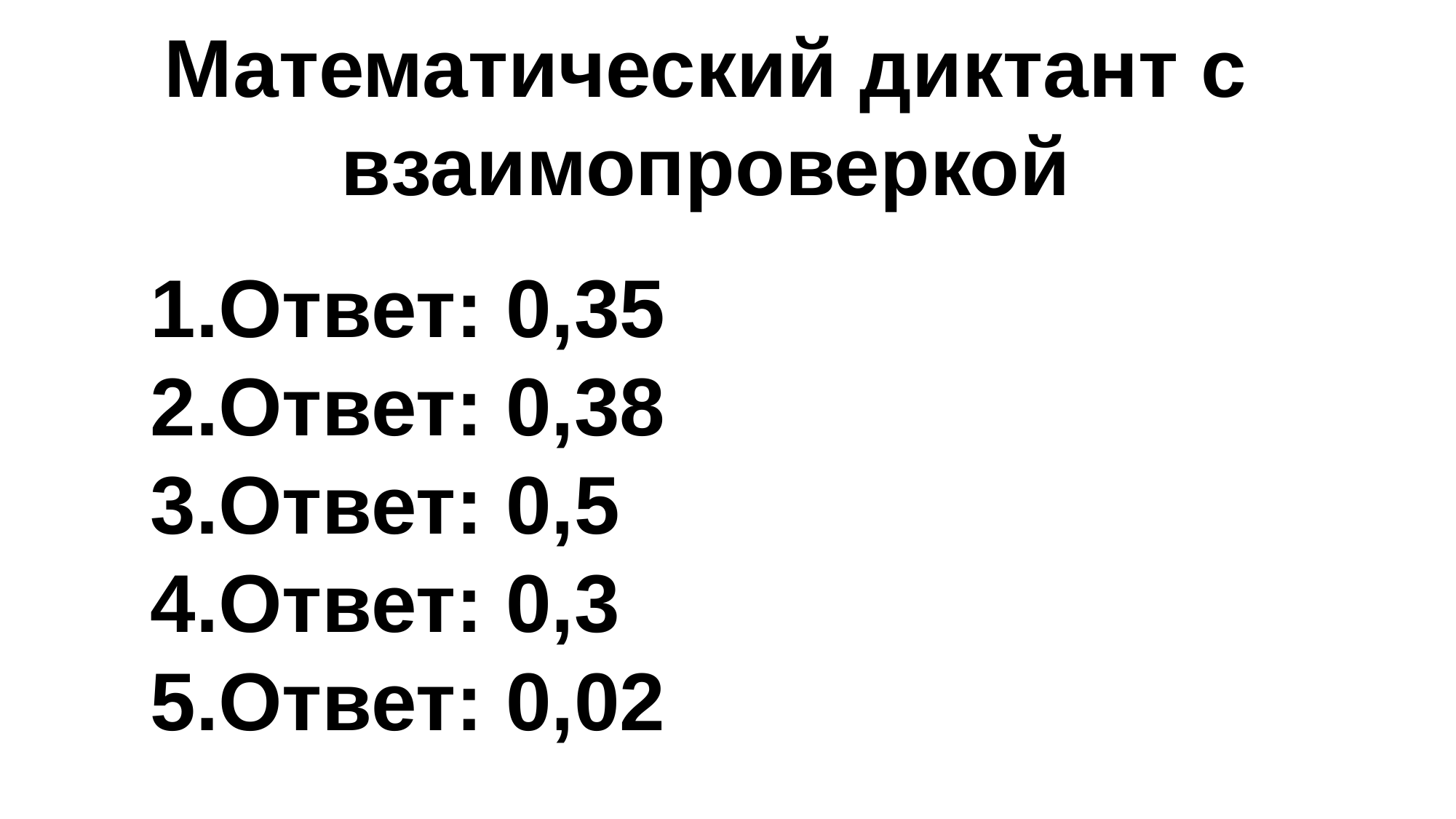

Математический диктант с взаимопроверкой

Ответ: 0,35
Ответ: 0,38
Ответ: 0,5
Ответ: 0,3
Ответ: 0,02